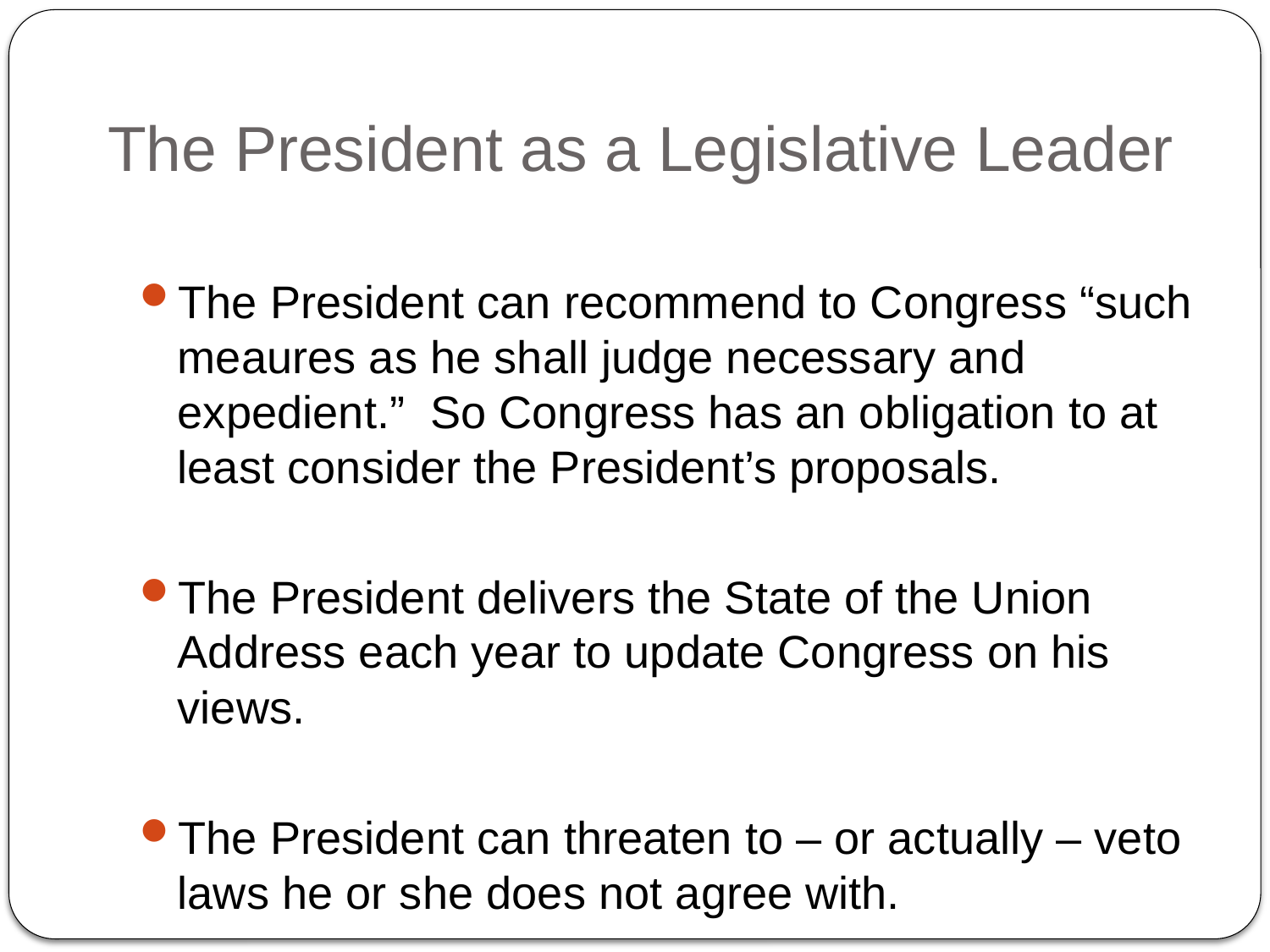

# The President as a Legislative Leader

The President can recommend to Congress “such meaures as he shall judge necessary and expedient.”  So Congress has an obligation to at least consider the President’s proposals.

The President delivers the State of the Union Address each year to update Congress on his views.

The President can threaten to – or actually – veto laws he or she does not agree with.